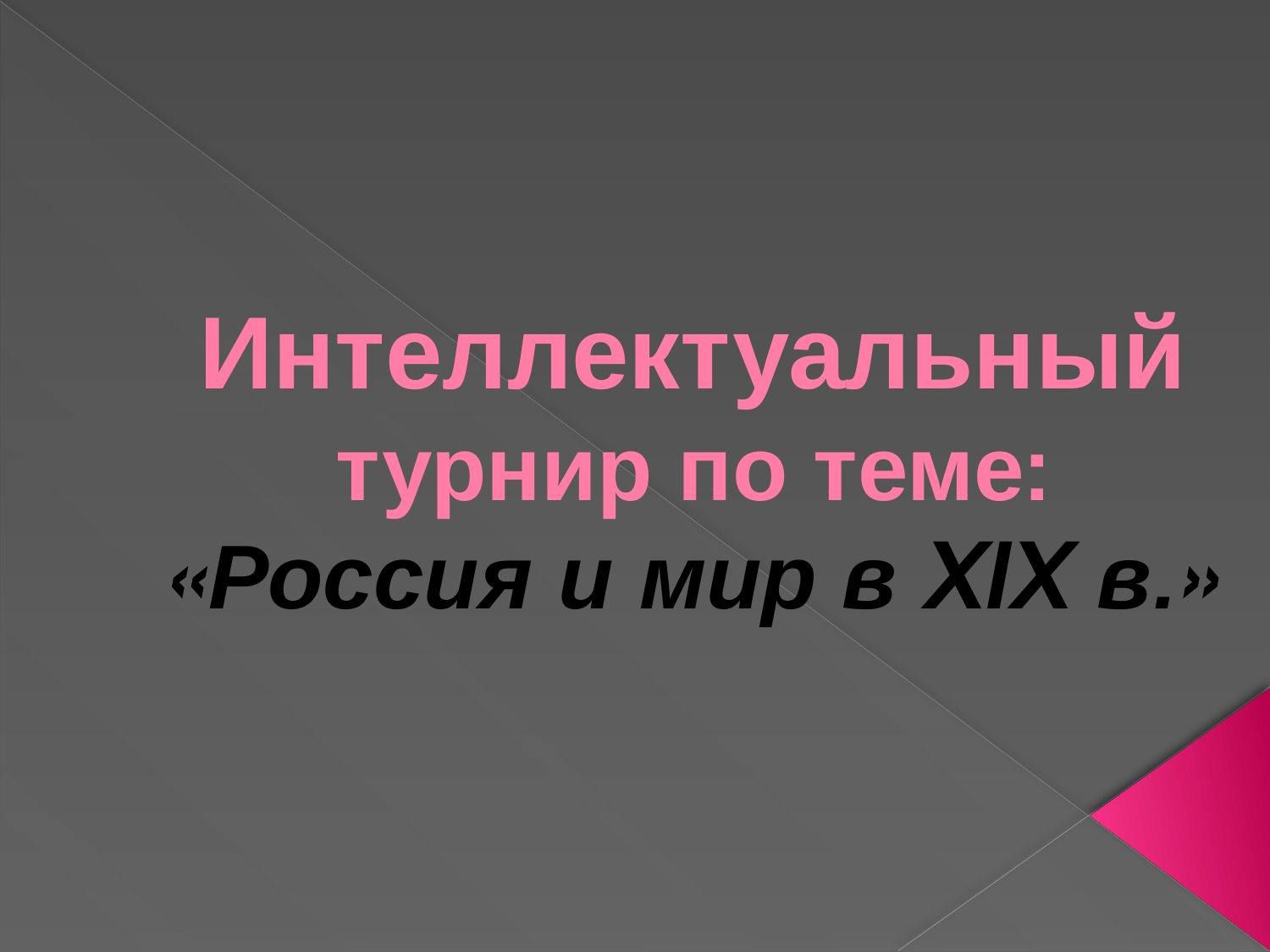

# Интеллектуальный турнир по теме: «Россия и мир в XIX в.»